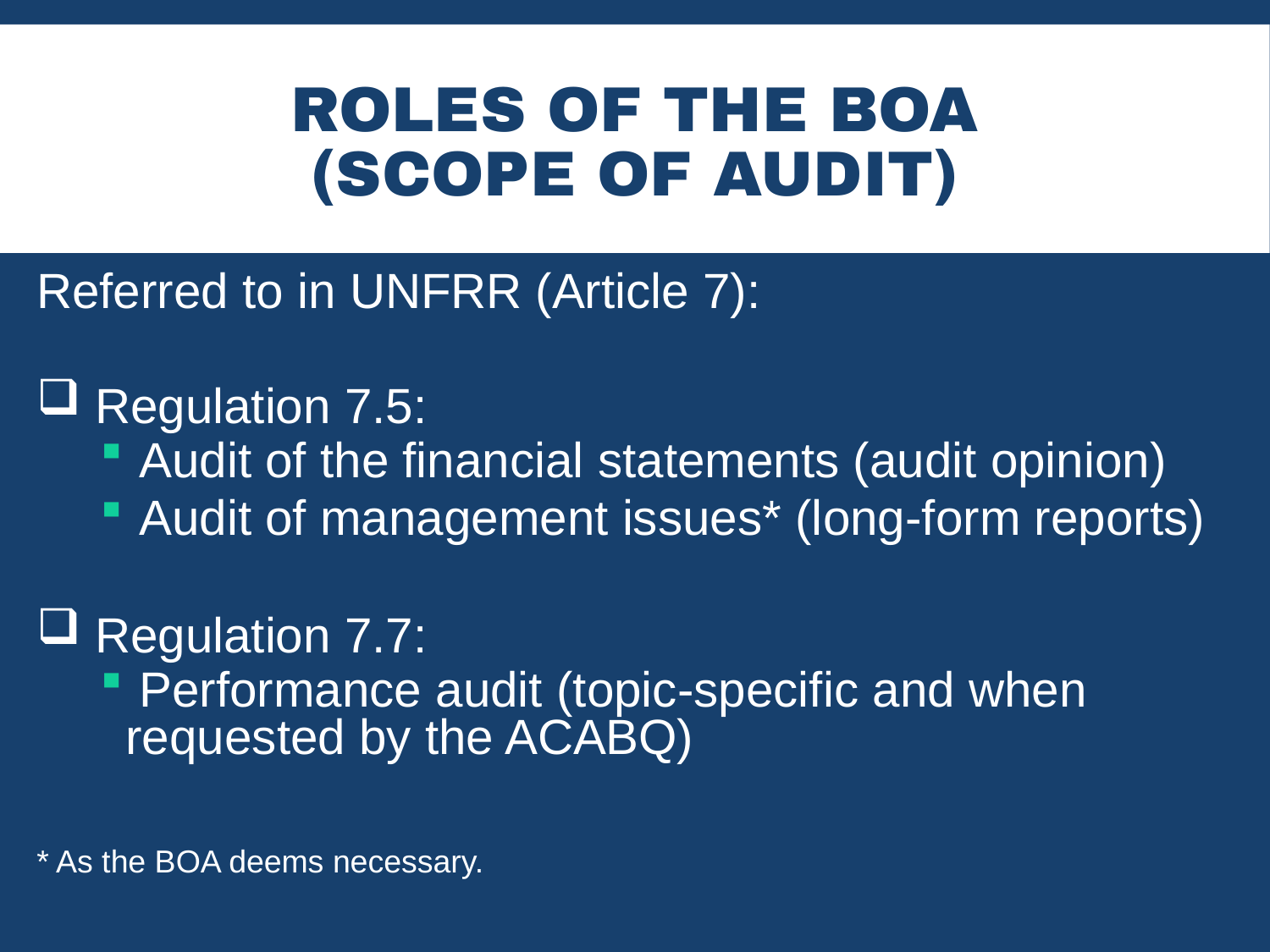

# Roles of the boa (scope of Audit)
Referred to in UNFRR (Article 7):

 Regulation 7.5:
 Audit of the financial statements (audit opinion)
 Audit of management issues* (long-form reports)

 Regulation 7.7:
 Performance audit (topic-specific and when requested by the ACABQ)

* As the BOA deems necessary.